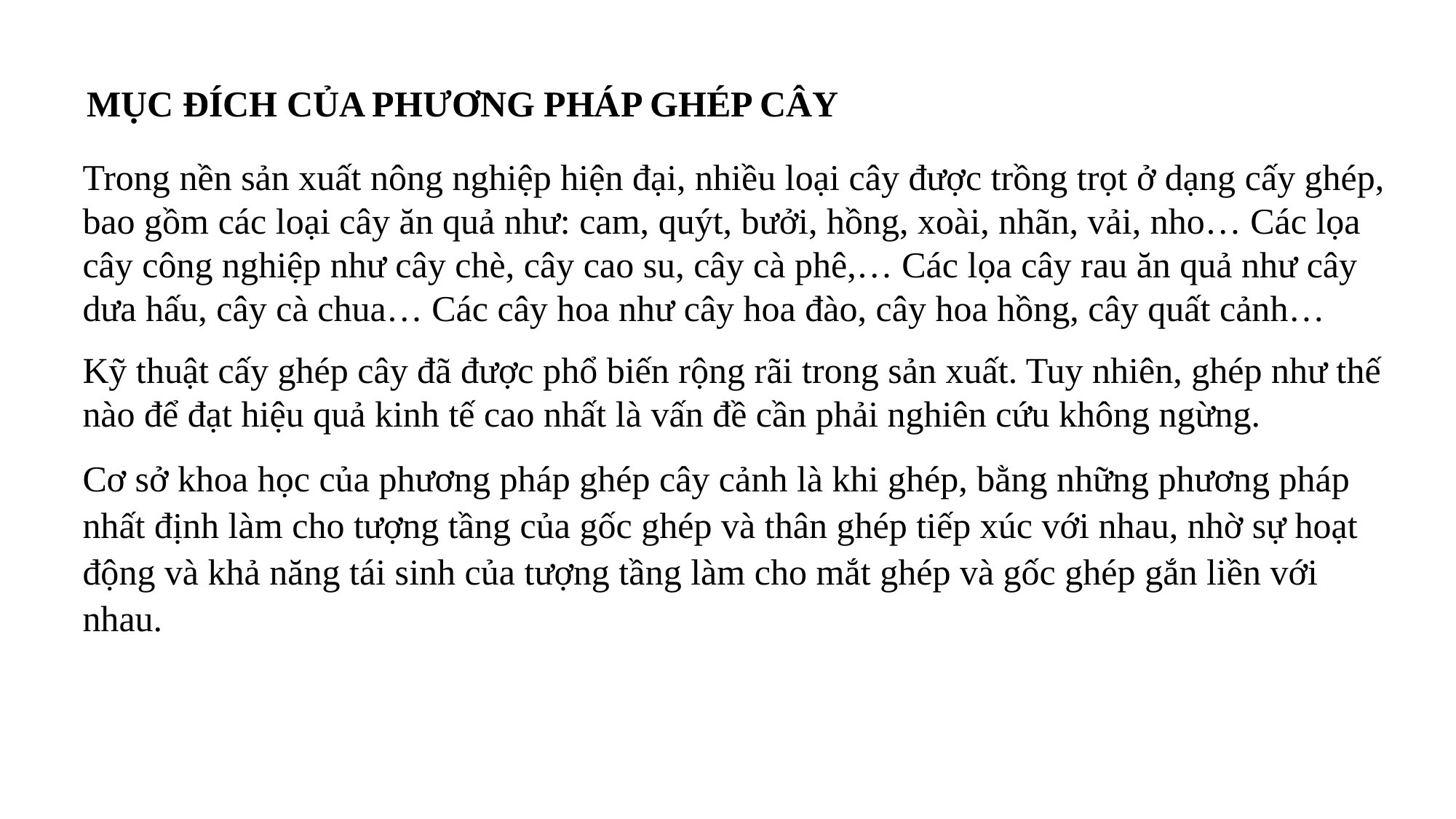

MỤC ĐÍCH CỦA PHƯƠNG PHÁP GHÉP CÂY
Trong nền sản xuất nông nghiệp hiện đại, nhiều loại cây được trồng trọt ở dạng cấy ghép, bao gồm các loại cây ăn quả như: cam, quýt, bưởi, hồng, xoài, nhãn, vải, nho… Các lọa cây công nghiệp như cây chè, cây cao su, cây cà phê,… Các lọa cây rau ăn quả như cây dưa hấu, cây cà chua… Các cây hoa như cây hoa đào, cây hoa hồng, cây quất cảnh…
Kỹ thuật cấy ghép cây đã được phổ biến rộng rãi trong sản xuất. Tuy nhiên, ghép như thế nào để đạt hiệu quả kinh tế cao nhất là vấn đề cần phải nghiên cứu không ngừng.
Cơ sở khoa học của phương pháp ghép cây cảnh là khi ghép, bằng những phương pháp nhất định làm cho tượng tầng của gốc ghép và thân ghép tiếp xúc với nhau, nhờ sự hoạt động và khả năng tái sinh của tượng tầng làm cho mắt ghép và gốc ghép gắn liền với nhau.